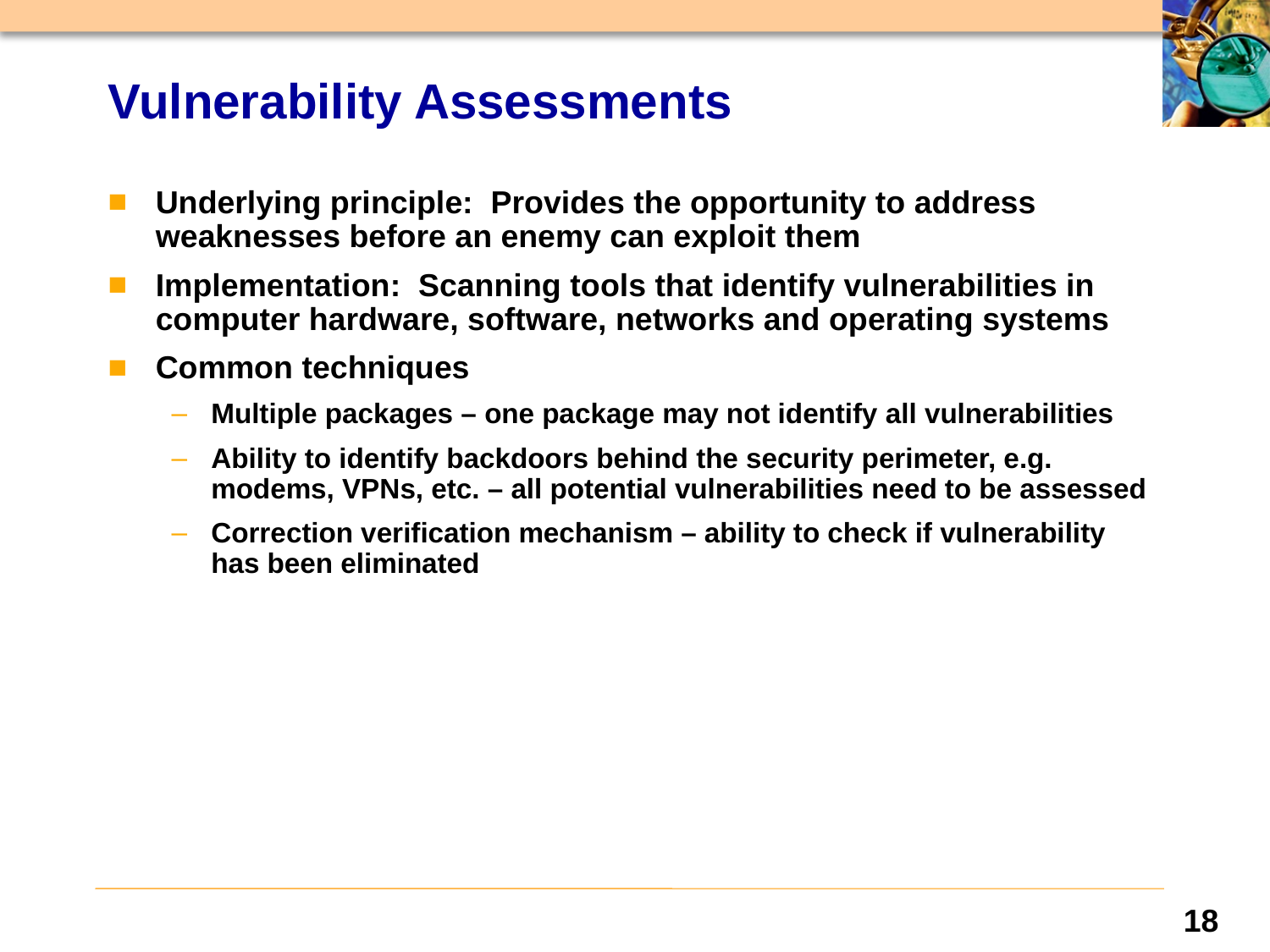

# Vulnerability Assessments
Underlying principle:  Provides the opportunity to address weaknesses before an enemy can exploit them
Implementation:  Scanning tools that identify vulnerabilities in computer hardware, software, networks and operating systems
Common techniques
Multiple packages – one package may not identify all vulnerabilities
Ability to identify backdoors behind the security perimeter, e.g. modems, VPNs, etc. – all potential vulnerabilities need to be assessed
Correction verification mechanism – ability to check if vulnerability has been eliminated